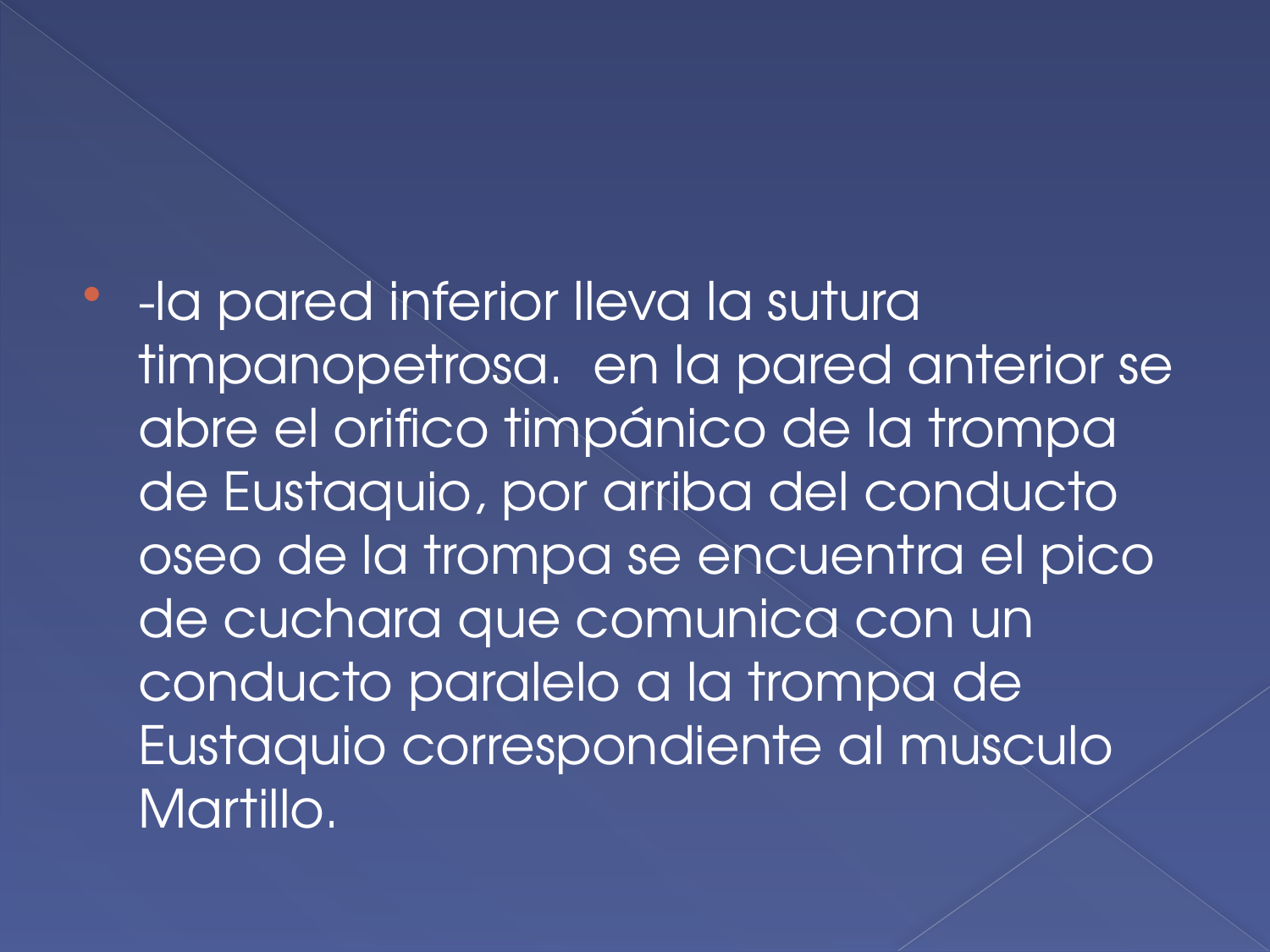

-la pared inferior lleva la sutura timpanopetrosa.  en la pared anterior se abre el orifico timpánico de la trompa de Eustaquio, por arriba del conducto oseo de la trompa se encuentra el pico de cuchara que comunica con un conducto paralelo a la trompa de Eustaquio correspondiente al musculo Martillo.